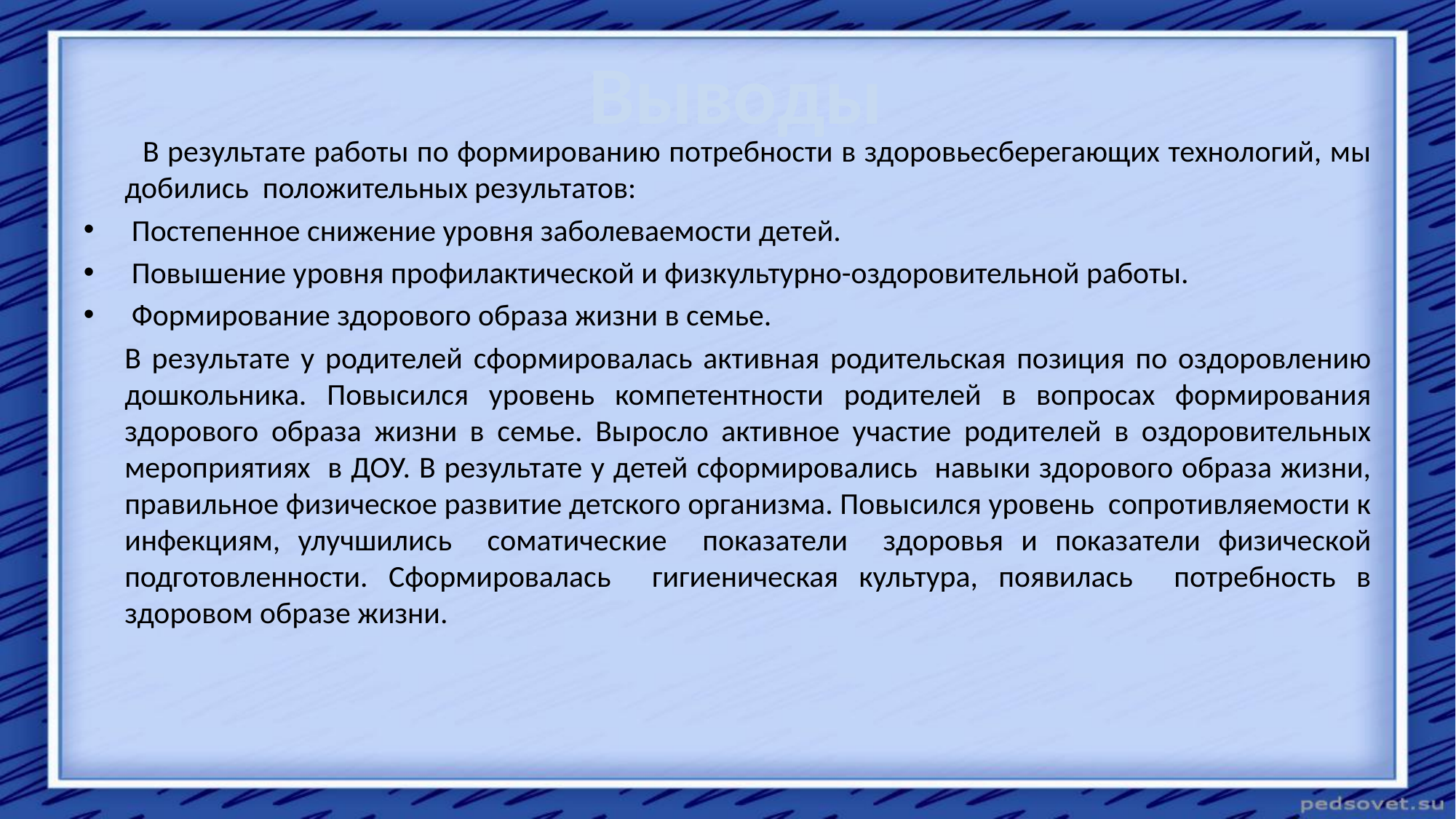

#
Выводы

       В результате работы по формированию потребности в здоровьесберегающих технологий, мы добились  положительных результатов:
 Постепенное снижение уровня заболеваемости детей.
 Повышение уровня профилактической и физкультурно-оздоровительной работы.
 Формирование здорового образа жизни в семье.
	В результате у родителей сформировалась активная родительская позиция по оздоровлению дошкольника. Повысился уровень компетентности родителей в вопросах формирования здорового образа жизни в семье. Выросло активное участие родителей в оздоровительных мероприятиях  в ДОУ. В результате у детей сформировались  навыки здорового образа жизни, правильное физическое развитие детского организма. Повысился уровень  сопротивляемости к инфекциям, улучшились  соматические  показатели  здоровья и показатели физической подготовленности. Сформировалась  гигиеническая культура, появилась  потребность в здоровом образе жизни.